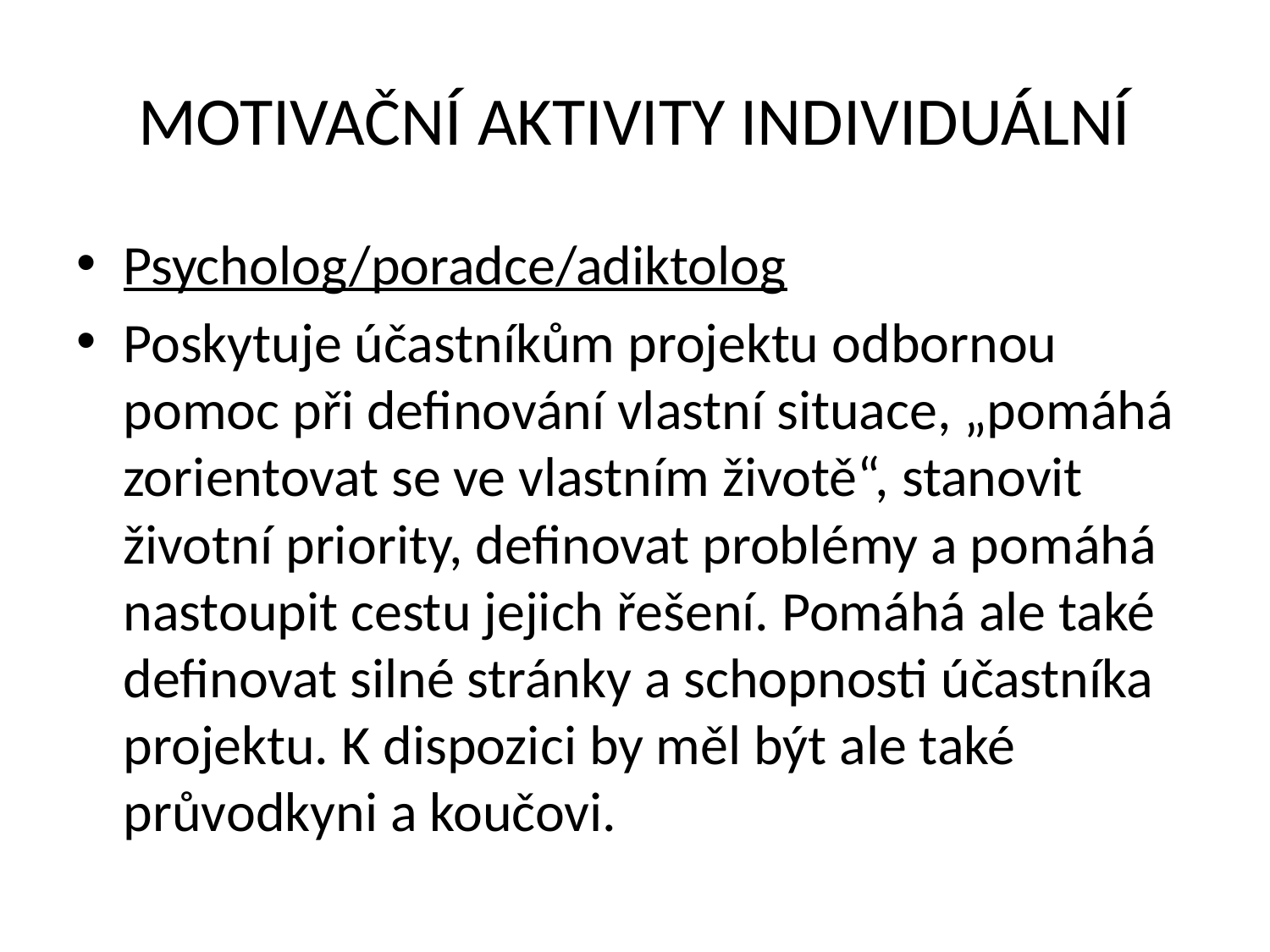

# MOTIVAČNÍ AKTIVITY INDIVIDUÁLNÍ
Psycholog/poradce/adiktolog
Poskytuje účastníkům projektu odbornou pomoc při definování vlastní situace, „pomáhá zorientovat se ve vlastním životě“, stanovit životní priority, definovat problémy a pomáhá nastoupit cestu jejich řešení. Pomáhá ale také definovat silné stránky a schopnosti účastníka projektu. K dispozici by měl být ale také průvodkyni a koučovi.